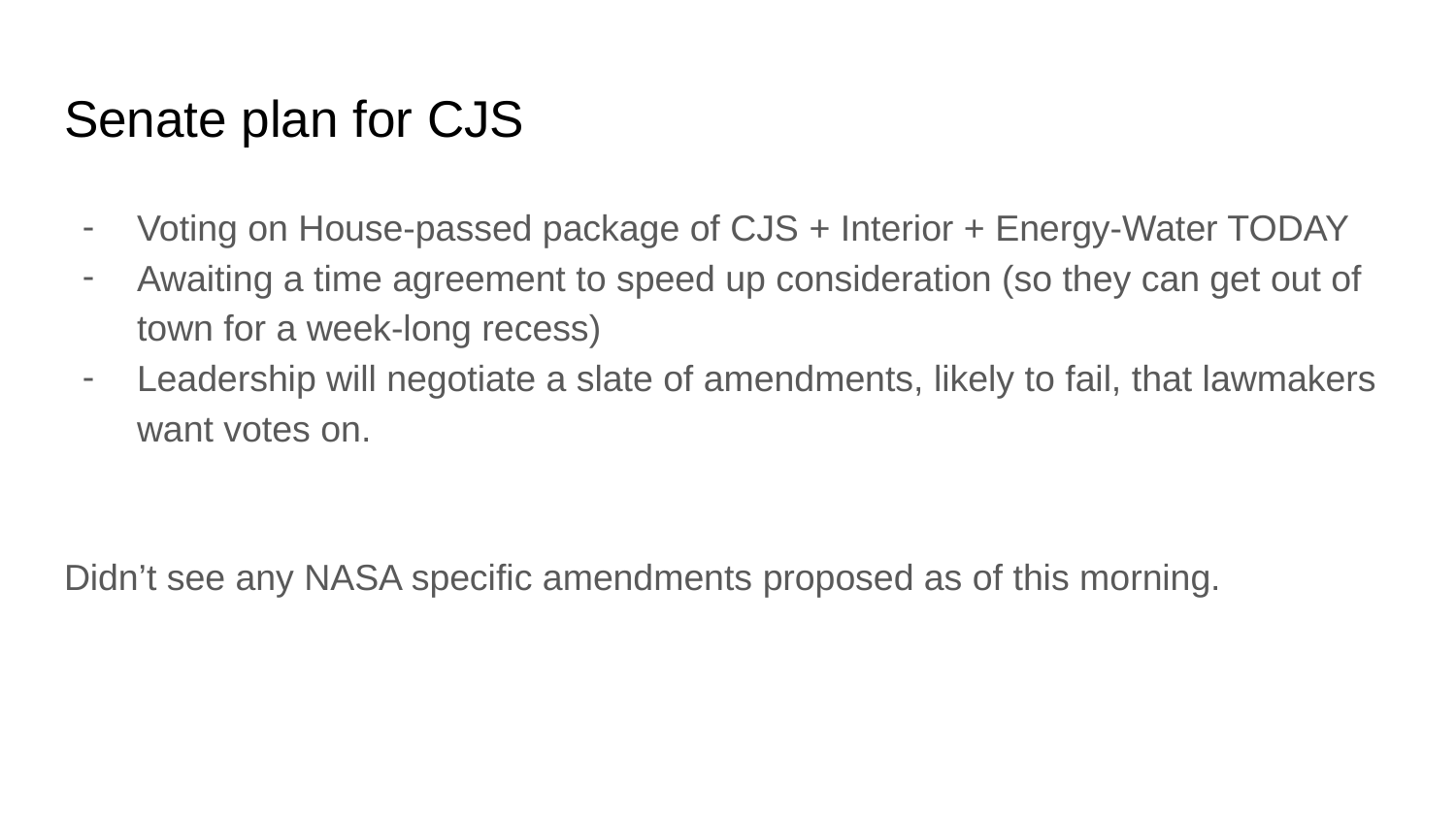

# Senate plan for CJS
Voting on House-passed package of CJS + Interior + Energy-Water TODAY
Awaiting a time agreement to speed up consideration (so they can get out of town for a week-long recess)
Leadership will negotiate a slate of amendments, likely to fail, that lawmakers want votes on.

Didn’t see any NASA specific amendments proposed as of this morning.